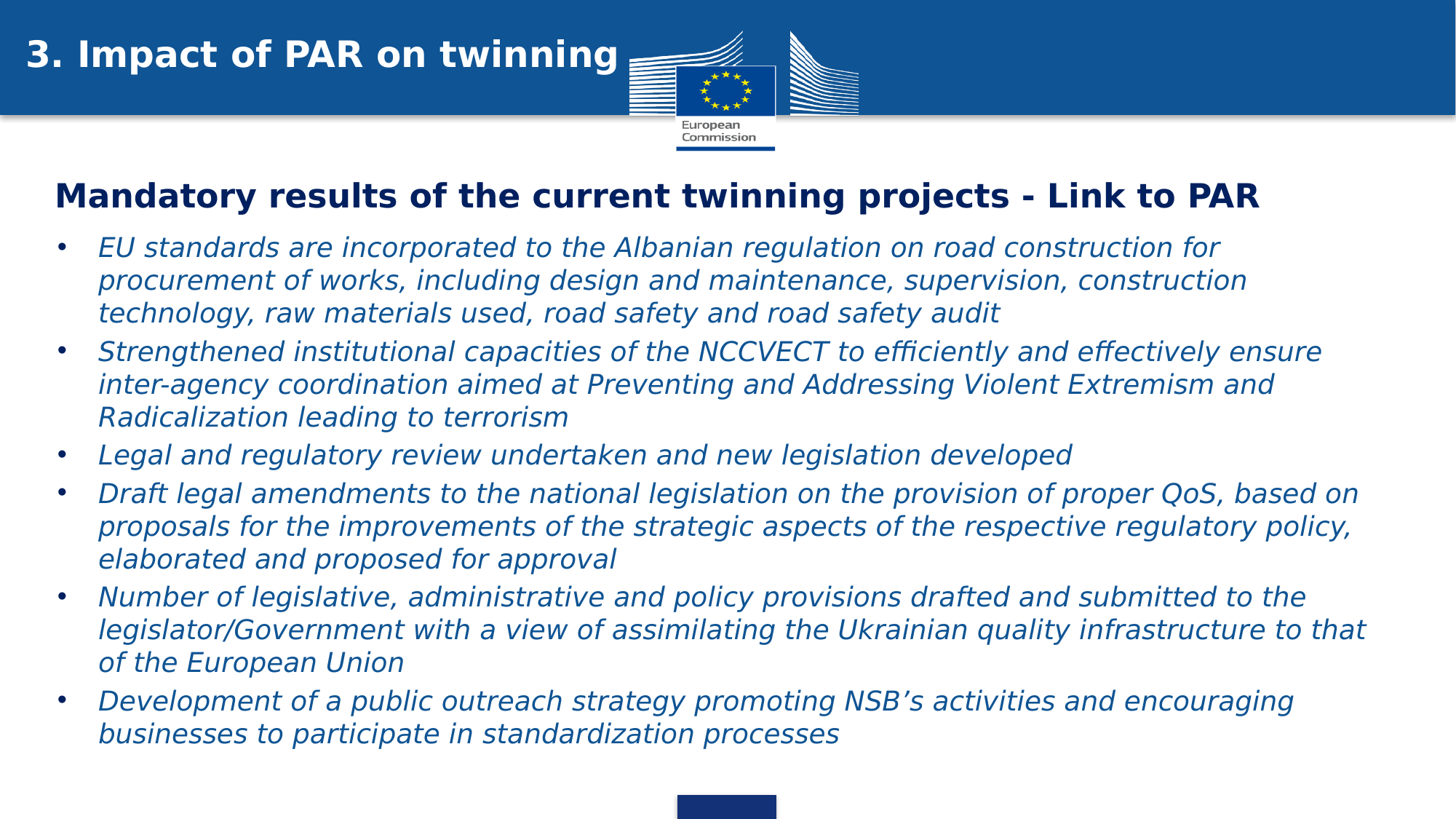

3. Impact of PAR on twinning
Mandatory results of the current twinning projects - Link to PAR
EU standards are incorporated to the Albanian regulation on road construction for procurement of works, including design and maintenance, supervision, construction technology, raw materials used, road safety and road safety audit
Strengthened institutional capacities of the NCCVECT to efficiently and effectively ensure inter-agency coordination aimed at Preventing and Addressing Violent Extremism and Radicalization leading to terrorism
Legal and regulatory review undertaken and new legislation developed
Draft legal amendments to the national legislation on the provision of proper QoS, based on proposals for the improvements of the strategic aspects of the respective regulatory policy, elaborated and proposed for approval
Number of legislative, administrative and policy provisions drafted and submitted to the legislator/Government with a view of assimilating the Ukrainian quality infrastructure to that of the European Union
Development of a public outreach strategy promoting NSB’s activities and encouraging businesses to participate in standardization processes